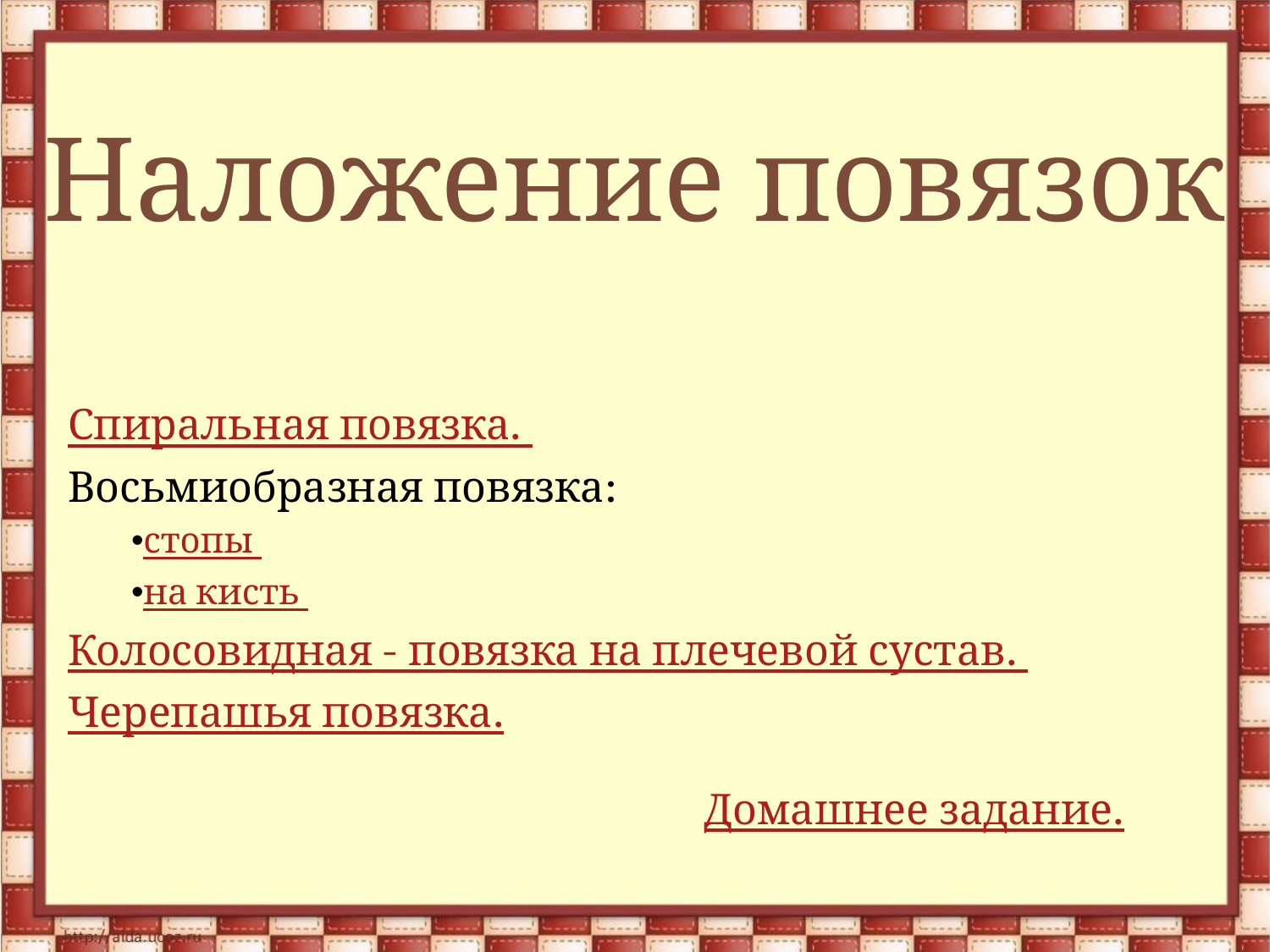

# Наложение повязок
Спиральная повязка.
Восьмиобразная повязка:
стопы
на кисть
Колосовидная - повязка на плечевой сустав.
Черепашья повязка.
Домашнее задание.